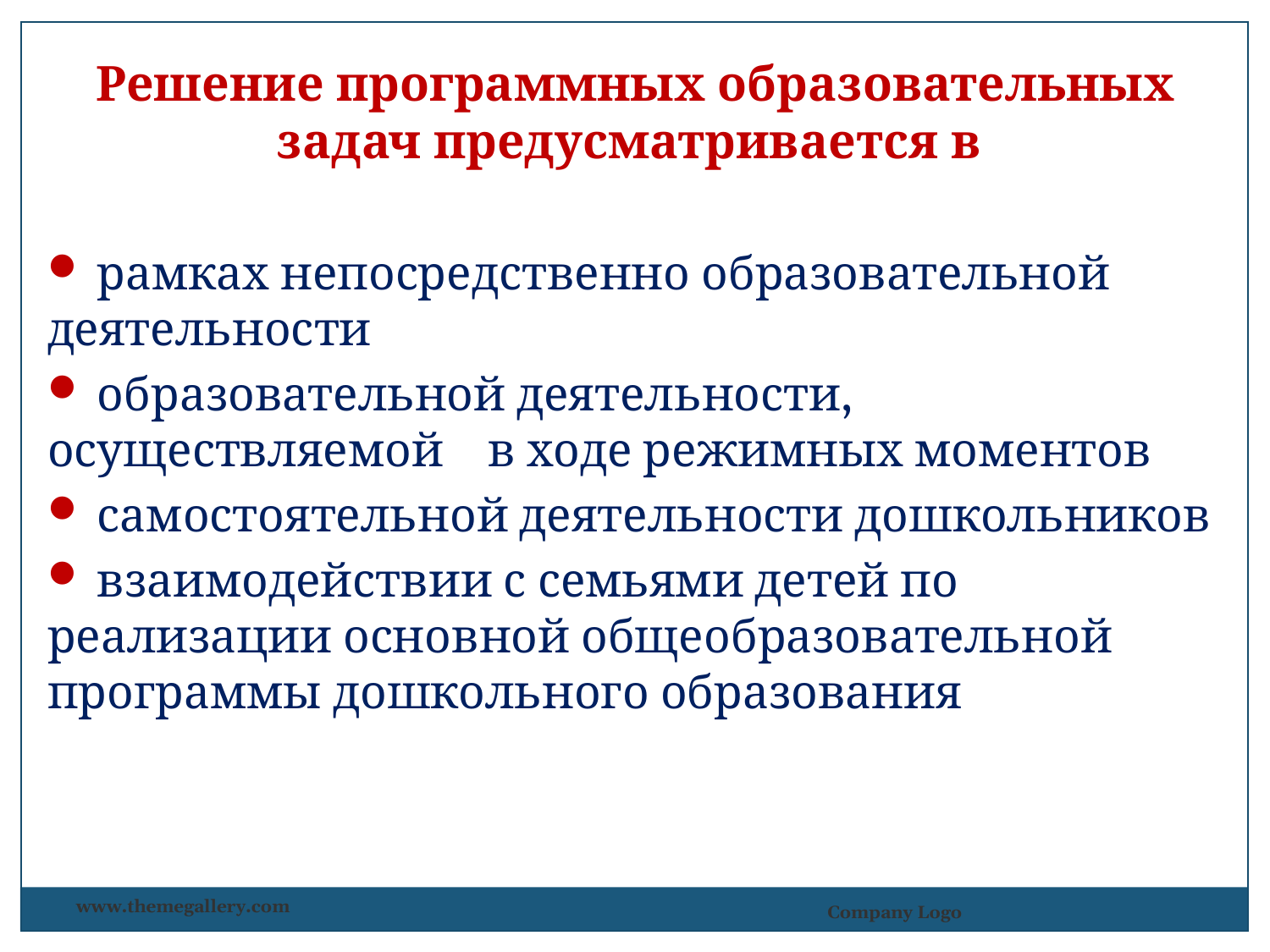

Решение программных образовательных задач предусматривается в

 рамках непосредственно образовательной деятельности
 образовательной деятельности, осуществляемой    в ходе режимных моментов
 самостоятельной деятельности дошкольников
 взаимодействии с семьями детей по реализации основной общеобразовательной программы дошкольного образования
www.themegallery.com
Company Logo